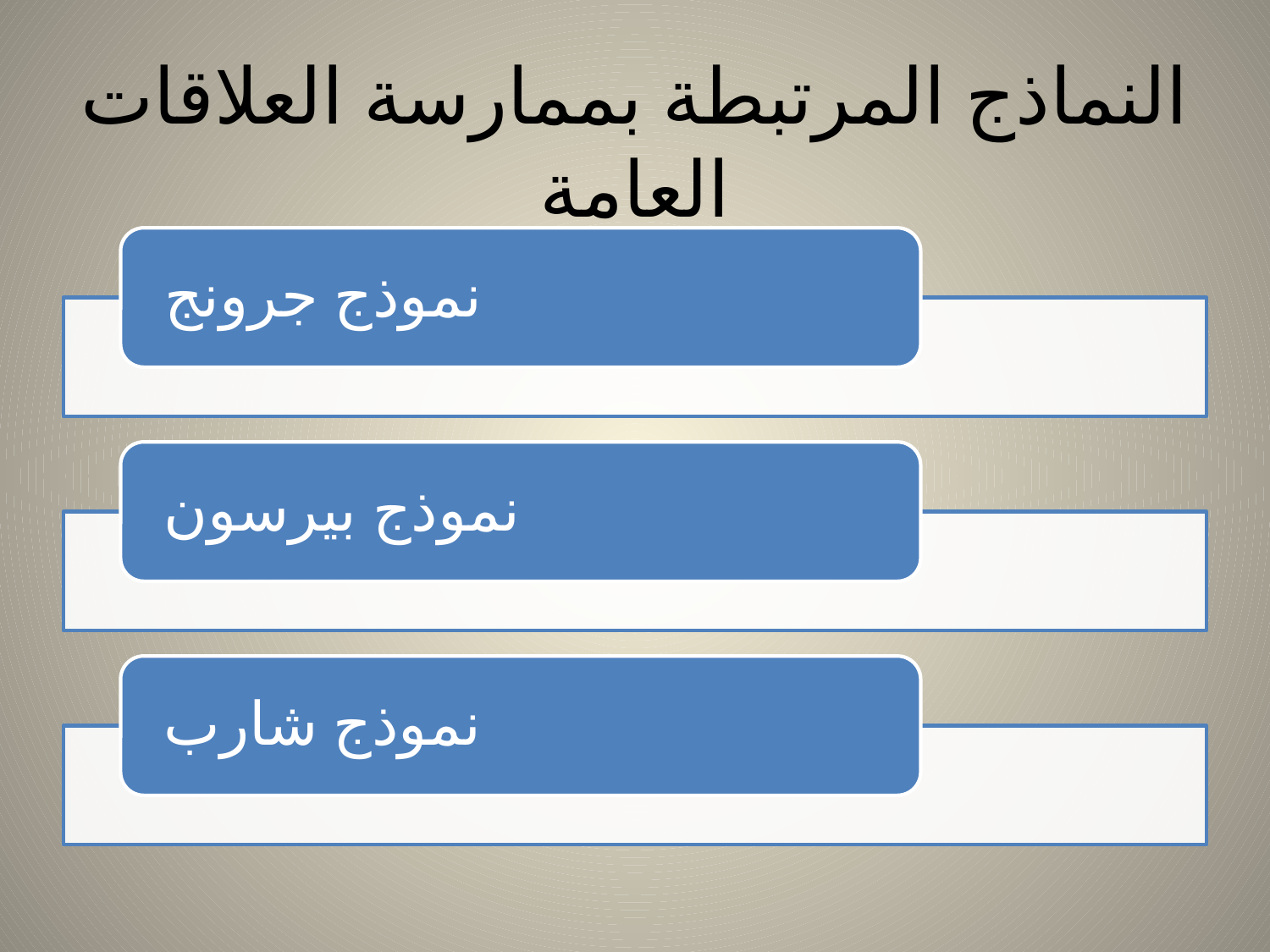

# النماذج المرتبطة بممارسة العلاقات العامة
نموذج جرونج
نموذج بيرسون
نموذج شارب